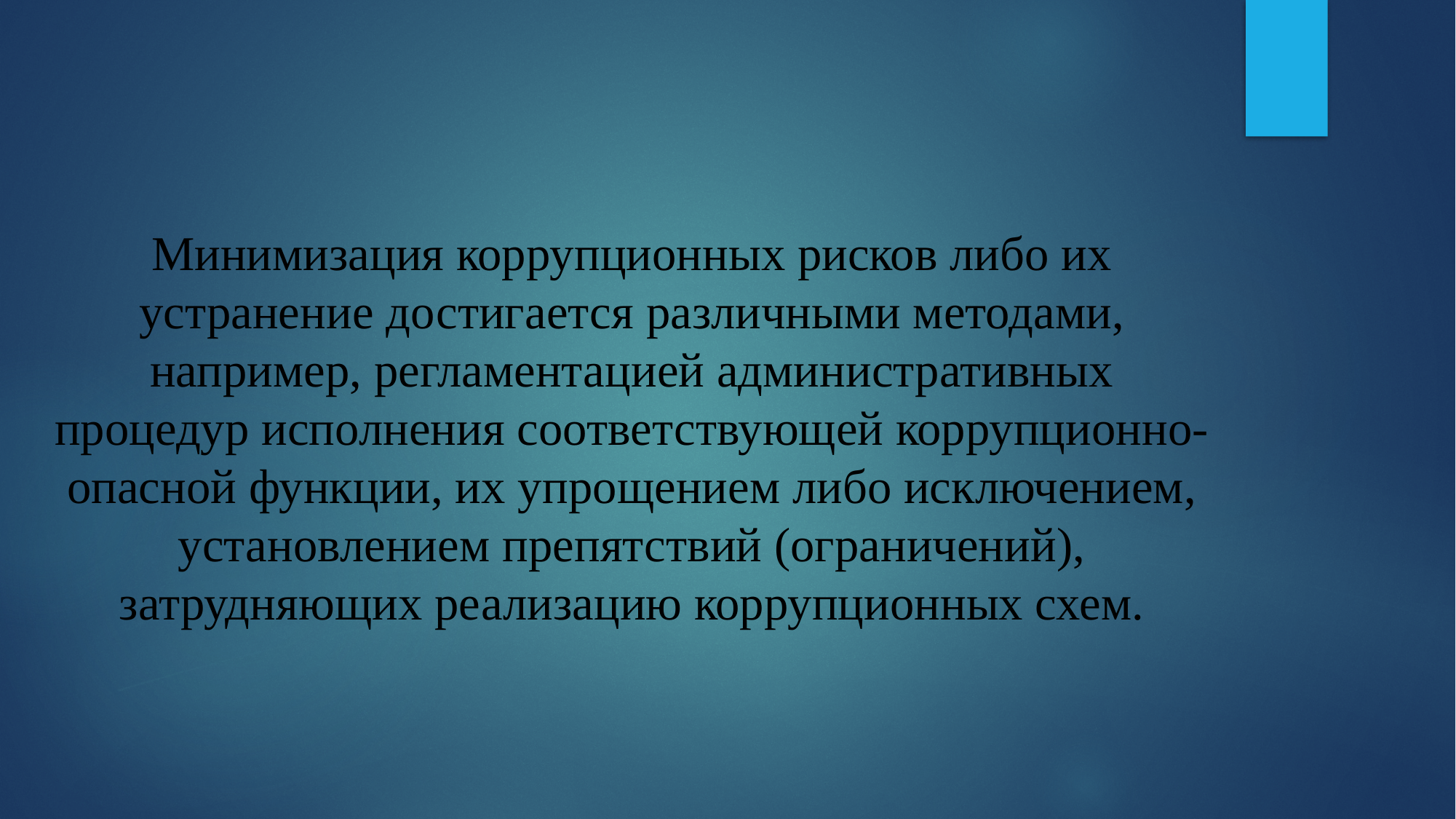

Минимизация коррупционных рисков либо их устранение достигается различными методами, например, регламентацией административных процедур исполнения соответствующей коррупционно-опасной функции, их упрощением либо исключением, установлением препятствий (ограничений), затрудняющих реализацию коррупционных схем.